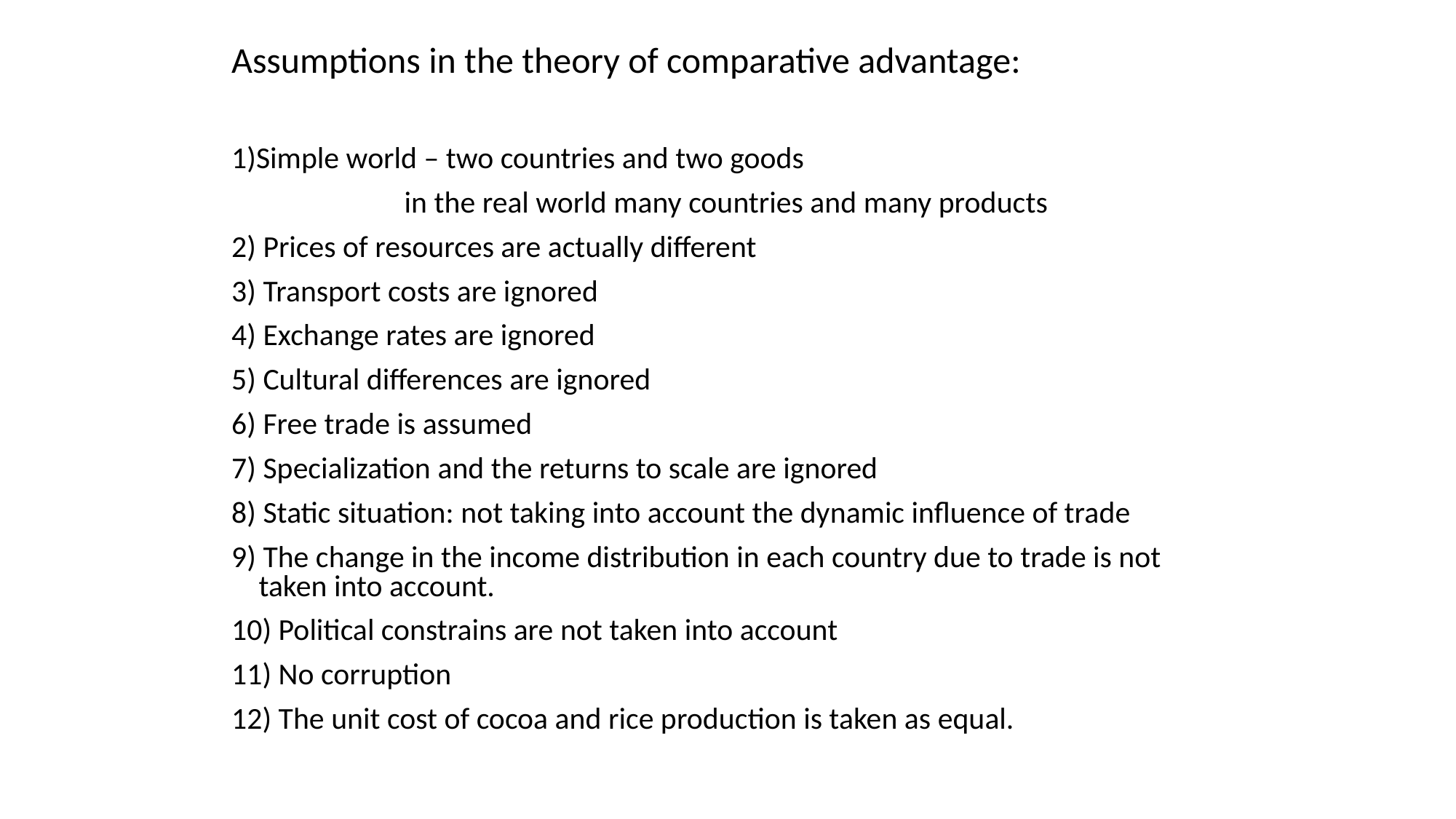

Assumptions in the theory of comparative advantage:

1)Simple world – two countries and two goods
                         in the real world many countries and many products
2) Prices of resources are actually different
3) Transport costs are ignored
4) Exchange rates are ignored
5) Cultural differences are ignored
6) Free trade is assumed
7) Specialization and the returns to scale are ignored
8) Static situation: not taking into account the dynamic influence of trade
9) The change in the income distribution in each country due to trade is not taken into account.
10) Political constrains are not taken into account
11) No corruption
12) The unit cost of cocoa and rice production is taken as equal.